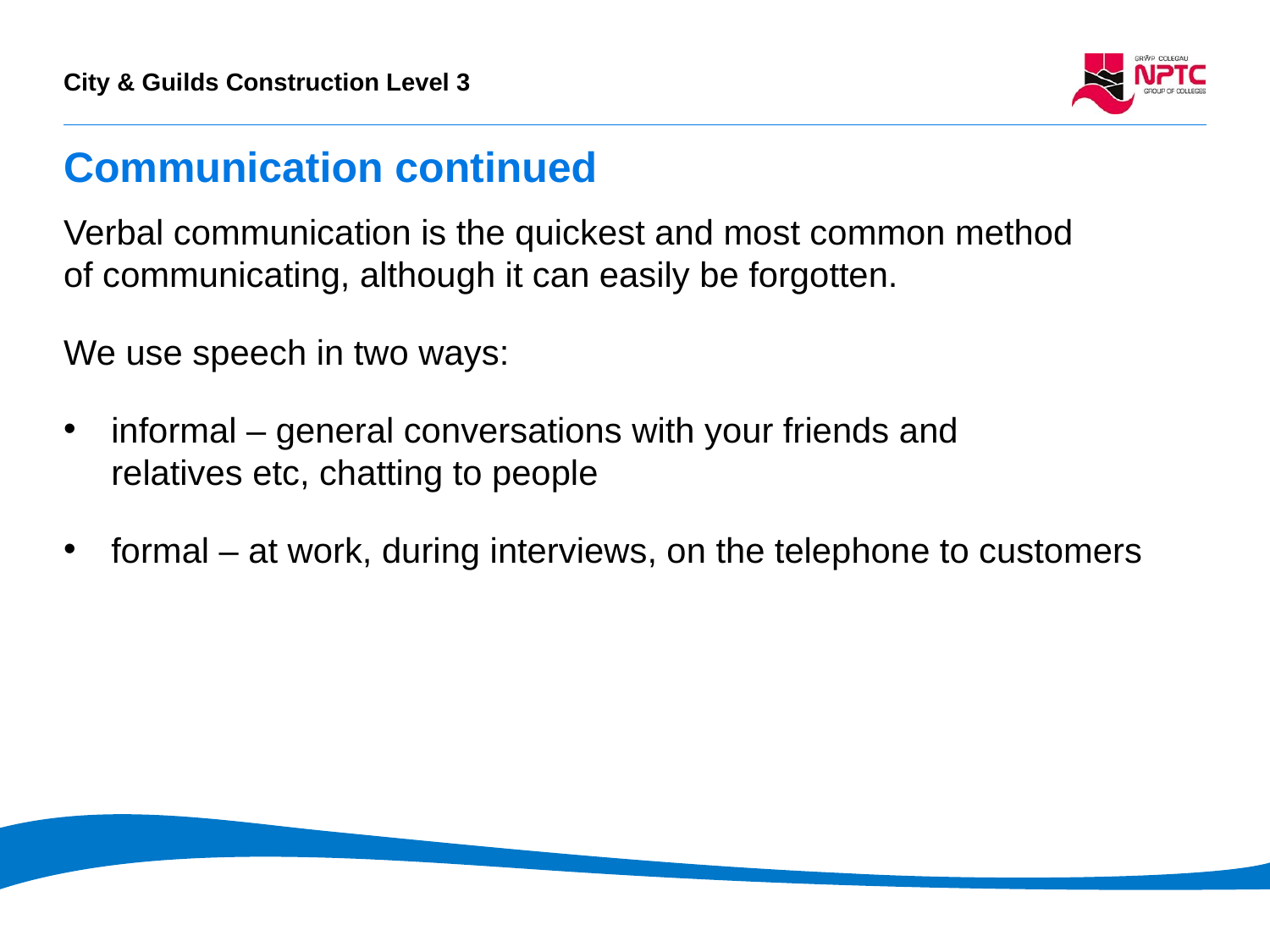

# Communication continued
Verbal communication is the quickest and most common method of communicating, although it can easily be forgotten.​
We use speech in two ways:​
informal – general conversations with your friends and relatives etc, chatting to people​
formal – at work, during interviews, on the telephone to customers